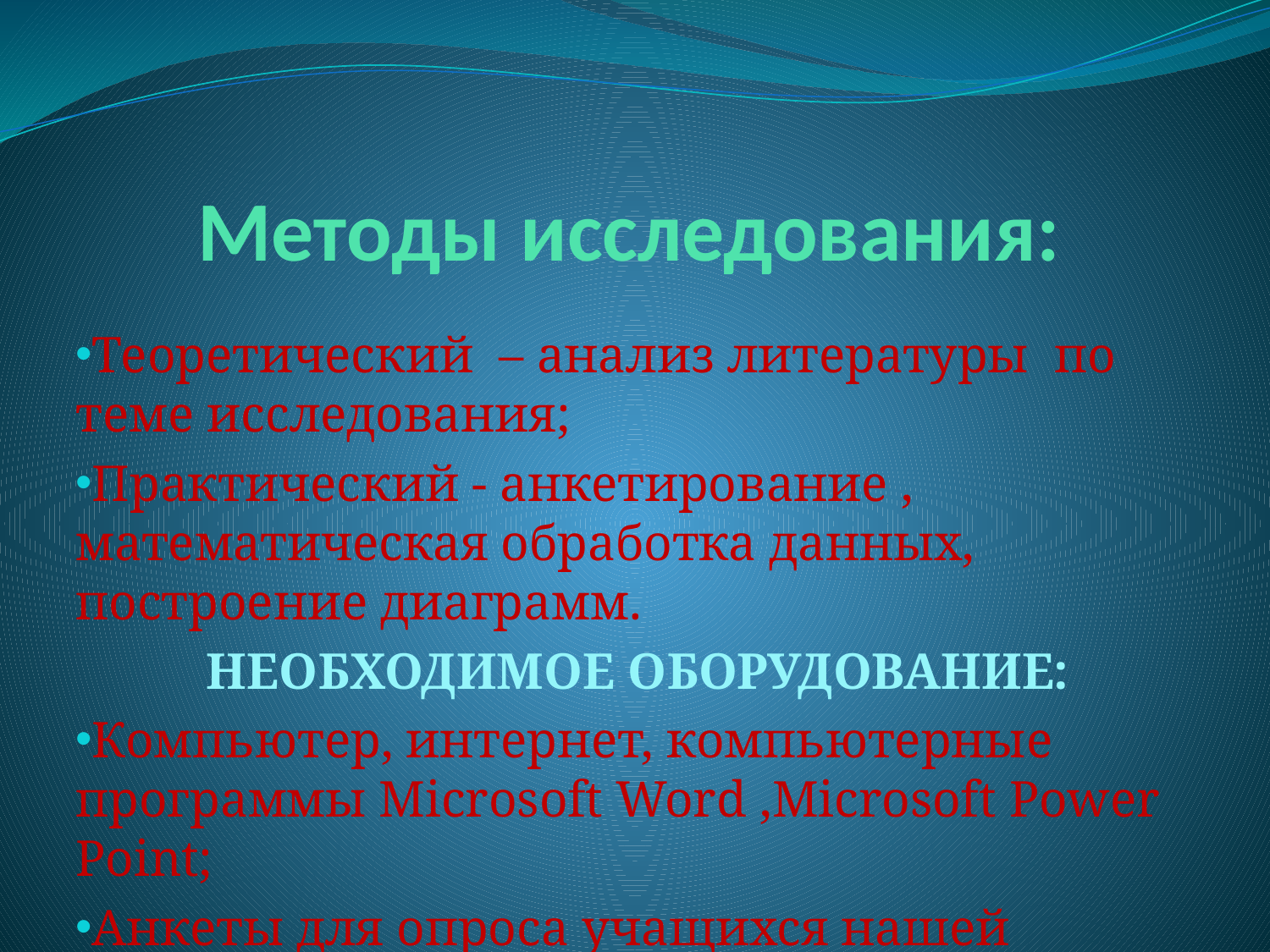

# Методы исследования:
Теоретический  – анализ литературы  по теме исследования;
Практический - анкетирование , математическая обработка данных, построение диаграмм.
НЕОБХОДИМОЕ ОБОРУДОВАНИЕ:
Компьютер, интернет, компьютерные программы Microsoft Word ,Microsoft Power Point;
Анкеты для опроса учащихся нашей школы.